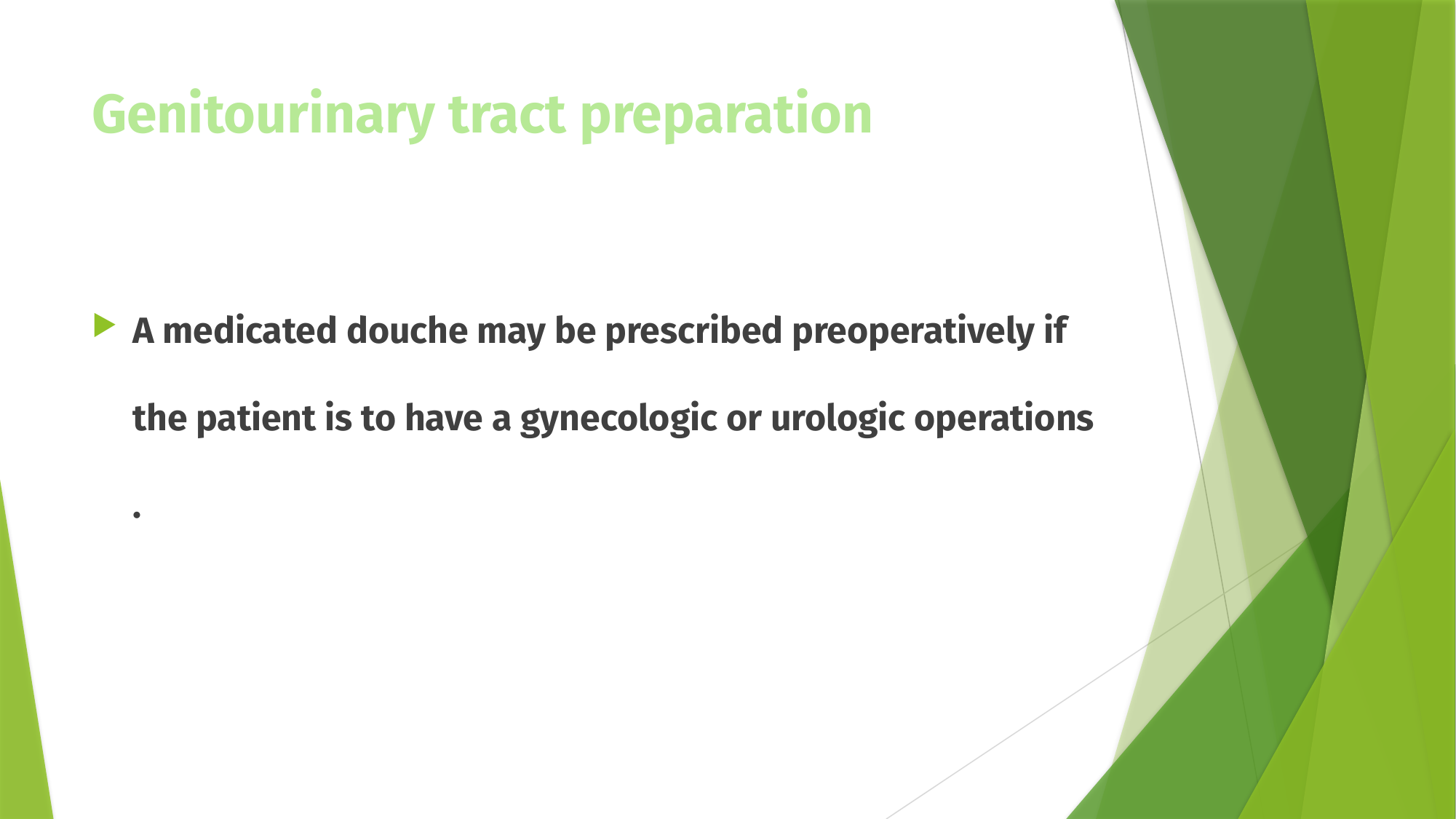

# Genitourinary tract preparation
A medicated douche may be prescribed preoperatively if the patient is to have a gynecologic or urologic operations .